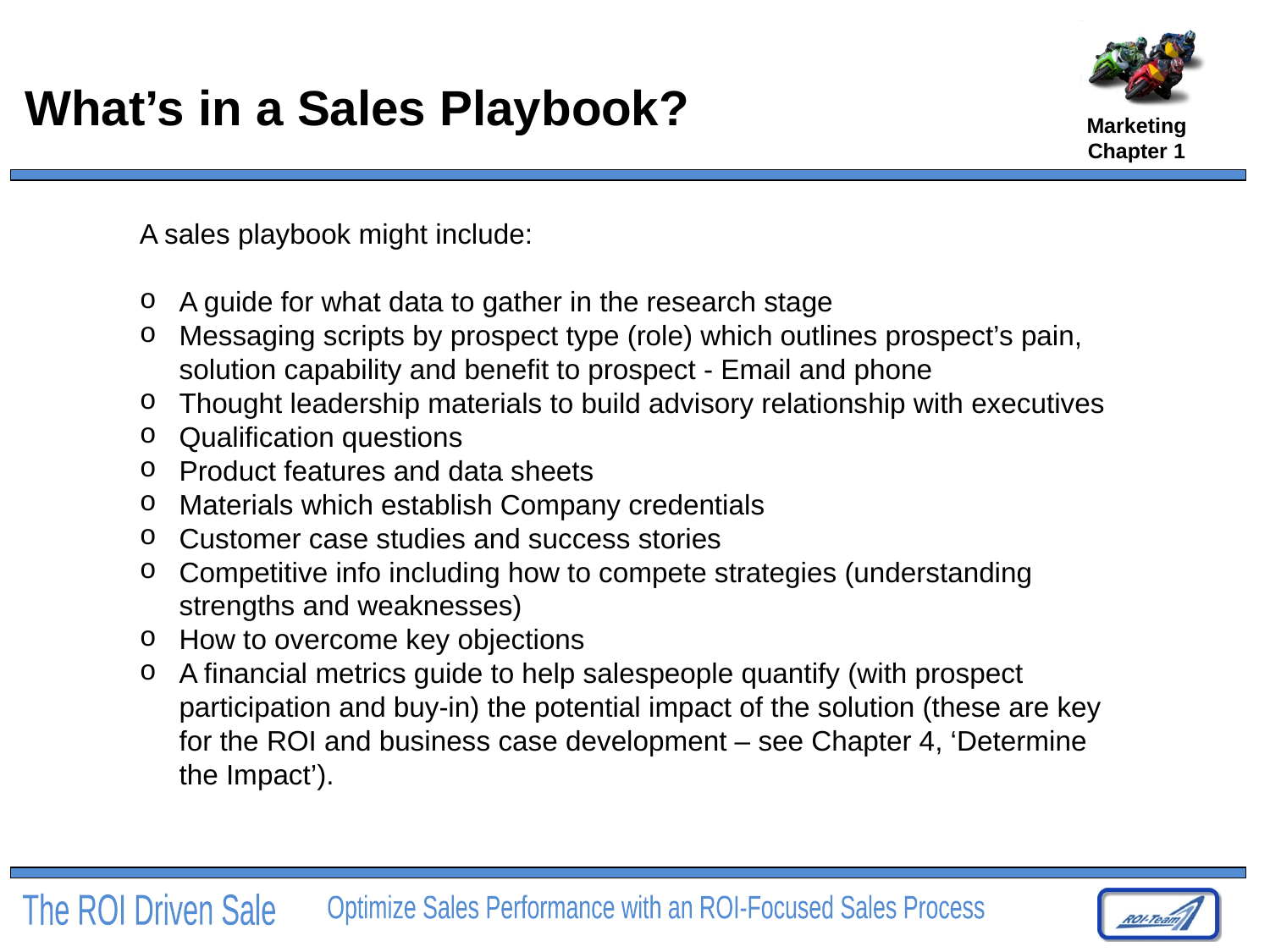

# What’s in a Sales Playbook?

Marketing
Chapter 1
A sales playbook might include:

A guide for what data to gather in the research stage
Messaging scripts by prospect type (role) which outlines prospect’s pain, solution capability and benefit to prospect - Email and phone
Thought leadership materials to build advisory relationship with executives
Qualification questions
Product features and data sheets
Materials which establish Company credentials
Customer case studies and success stories
Competitive info including how to compete strategies (understanding strengths and weaknesses)
How to overcome key objections
A financial metrics guide to help salespeople quantify (with prospect participation and buy-in) the potential impact of the solution (these are key for the ROI and business case development – see Chapter 4, ‘Determine the Impact’).